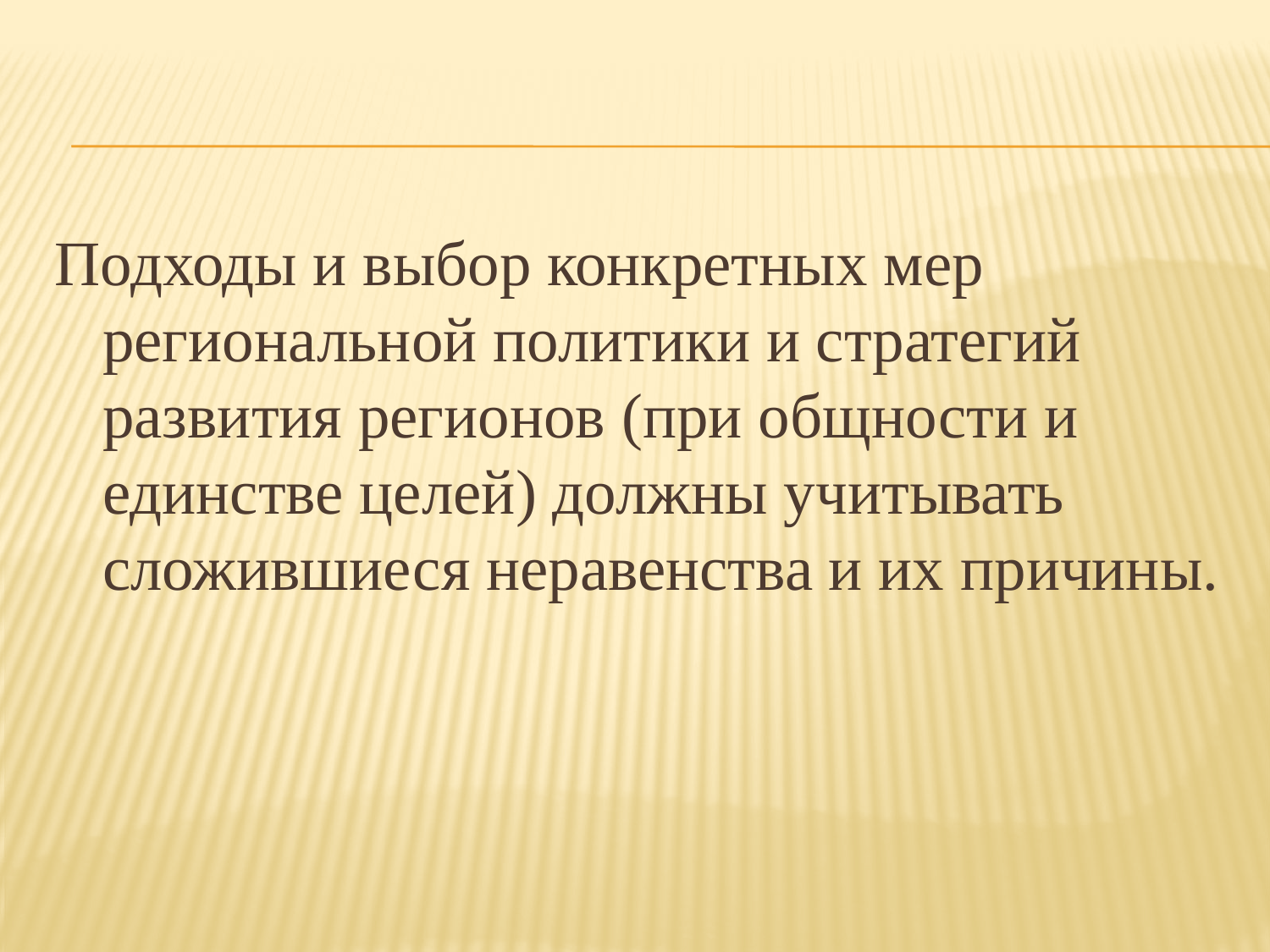

Подходы и выбор конкретных мер региональной политики и стратегий развития регионов (при общности и единстве целей) должны учитывать сложившиеся неравенства и их причины.